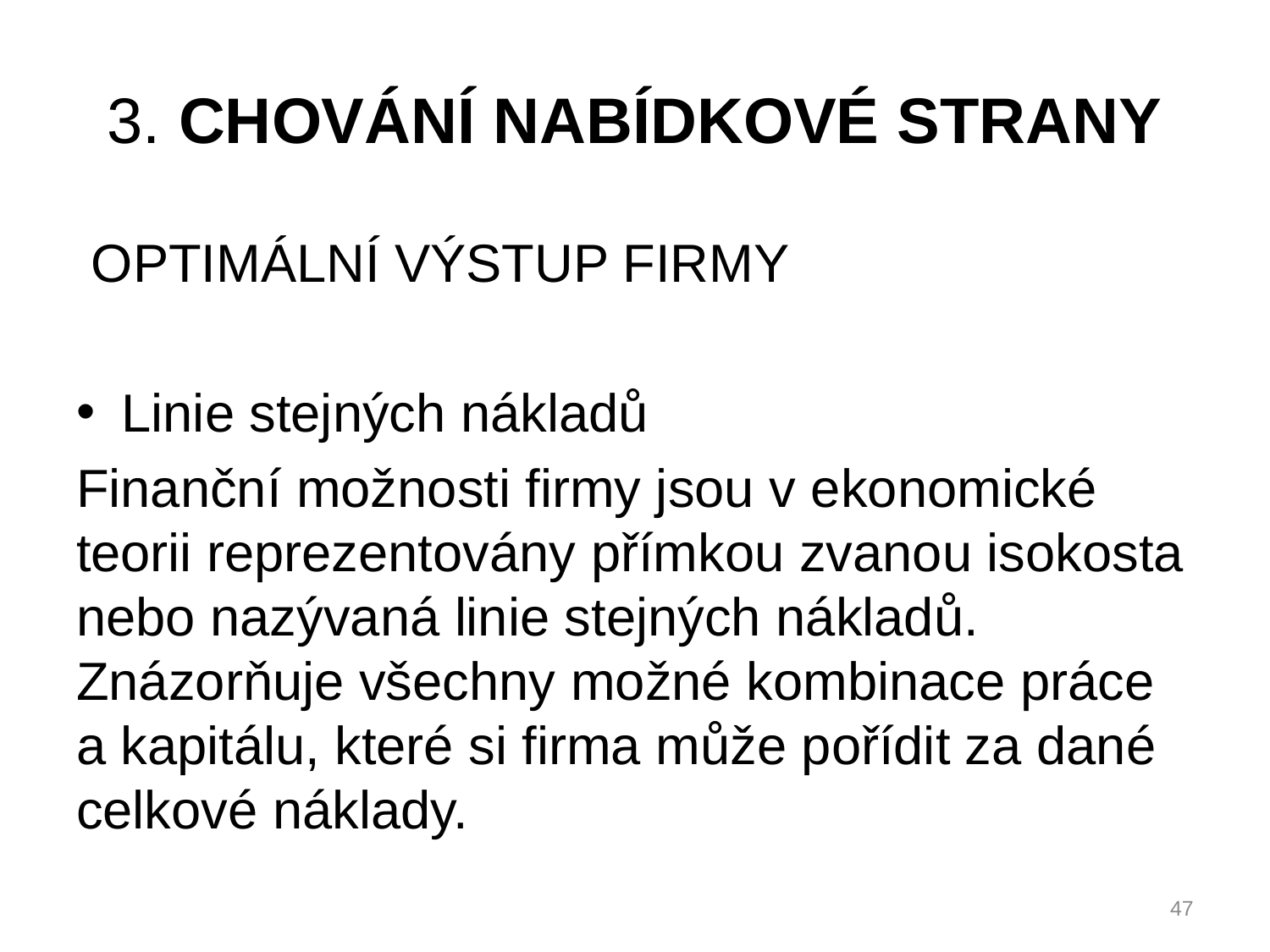

# 3. chování NABÍDKOVÉ strany
OPTIMÁLNÍ VÝSTUP FIRMY

Linie stejných nákladů
Finanční možnosti firmy jsou v ekonomické teorii reprezentovány přímkou zvanou isokosta nebo nazývaná linie stejných nákladů. Znázorňuje všechny možné kombinace práce a kapitálu, které si firma může pořídit za dané celkové náklady.
47